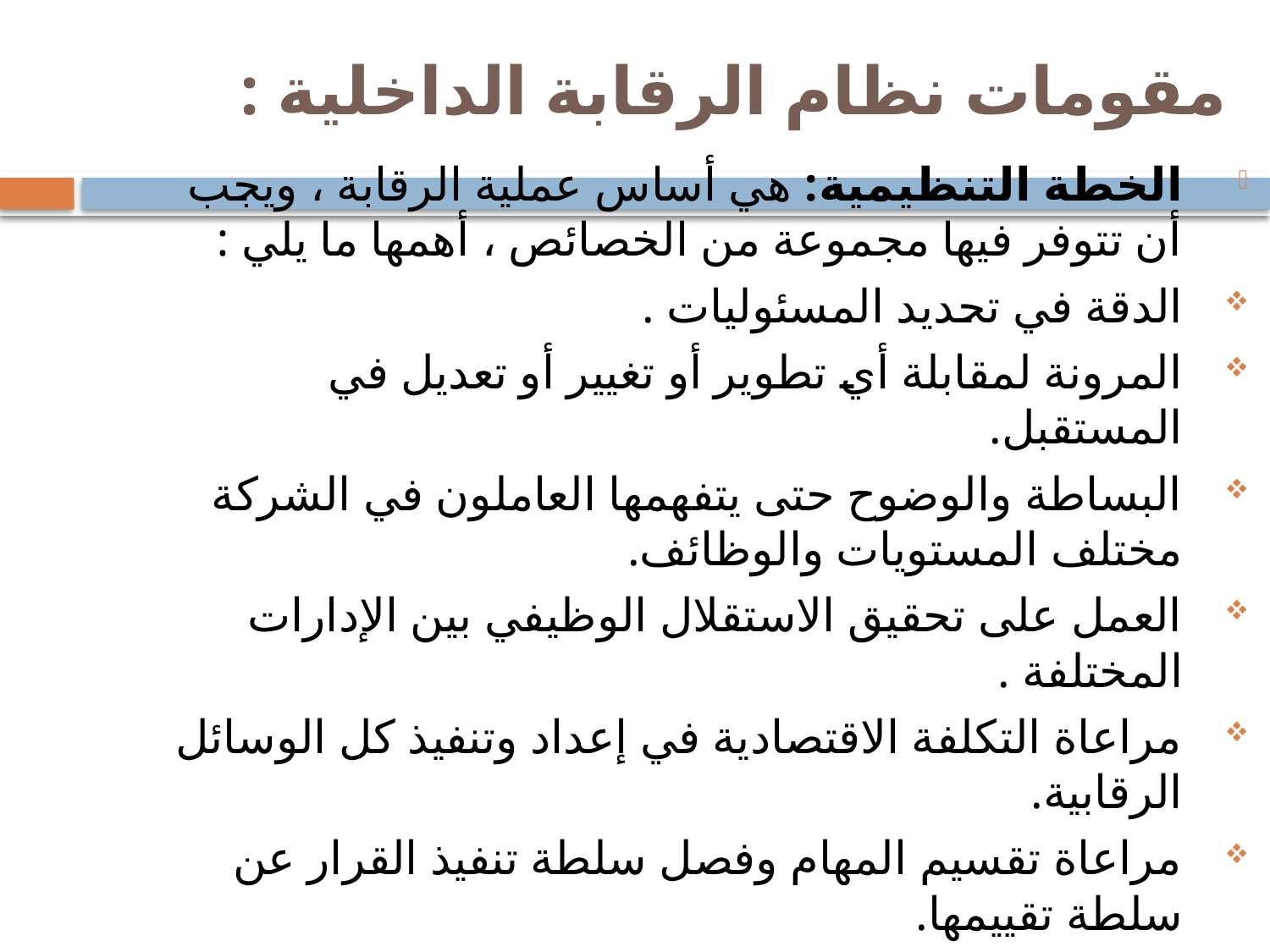

# مقومات نظام الرقابة الداخلية :
الخطة التنظيمية: هي أساس عملية الرقابة ، ويجب أن تتوفر فيها مجموعة من الخصائص ، أهمها ما يلي :
الدقة في تحديد المسئوليات .
المرونة لمقابلة أي تطوير أو تغيير أو تعديل في المستقبل.
البساطة والوضوح حتى يتفهمها العاملون في الشركة مختلف المستويات والوظائف.
العمل على تحقيق الاستقلال الوظيفي بين الإدارات المختلفة .
مراعاة التكلفة الاقتصادية في إعداد وتنفيذ كل الوسائل الرقابية.
مراعاة تقسيم المهام وفصل سلطة تنفيذ القرار عن سلطة تقييمها.